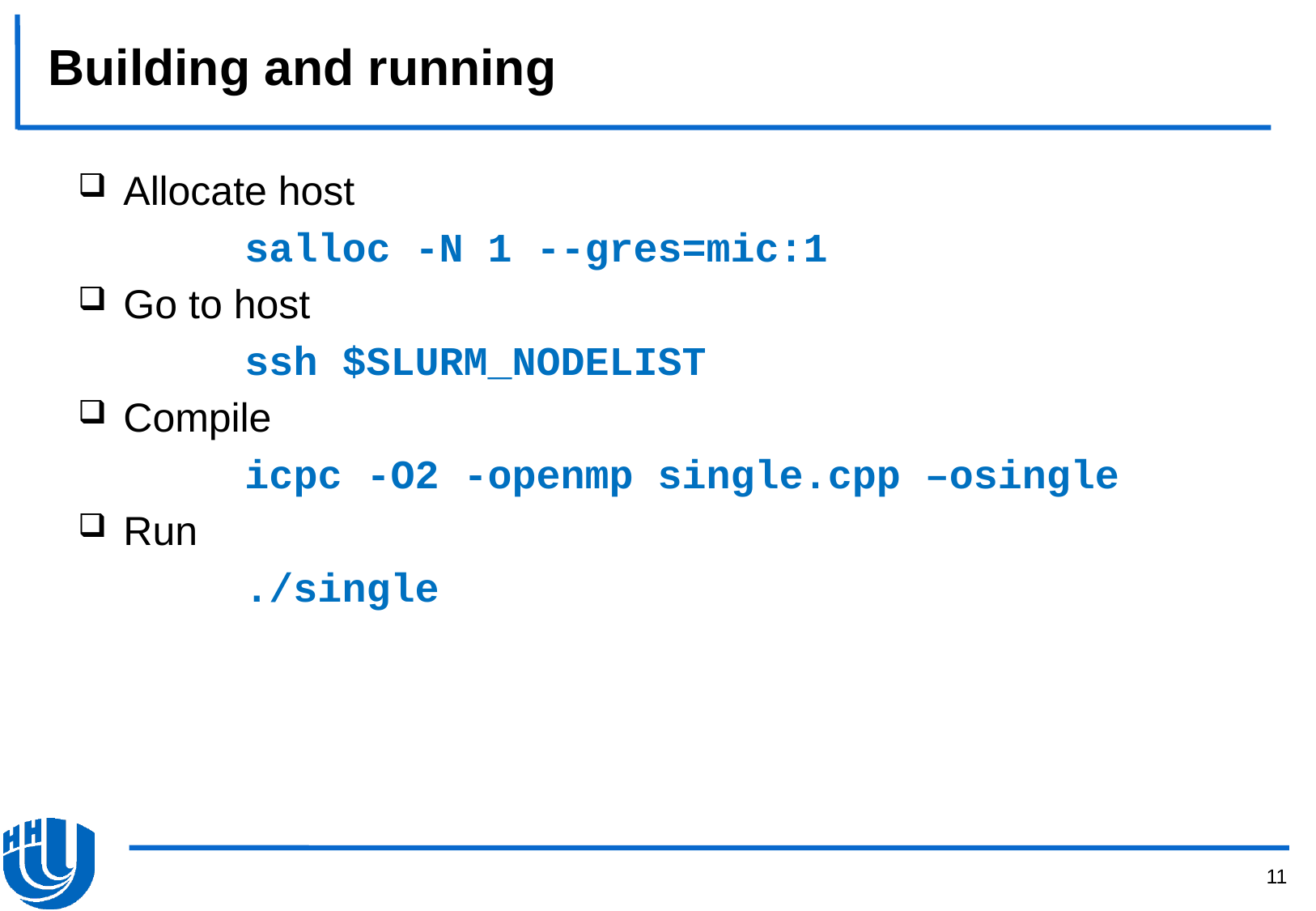

# Building and running
Allocate host
		salloc -N 1 --gres=mic:1
Go to host
		ssh $SLURM_NODELIST
Compile
		icpc -O2 -openmp single.cpp –osingle
Run
		./single